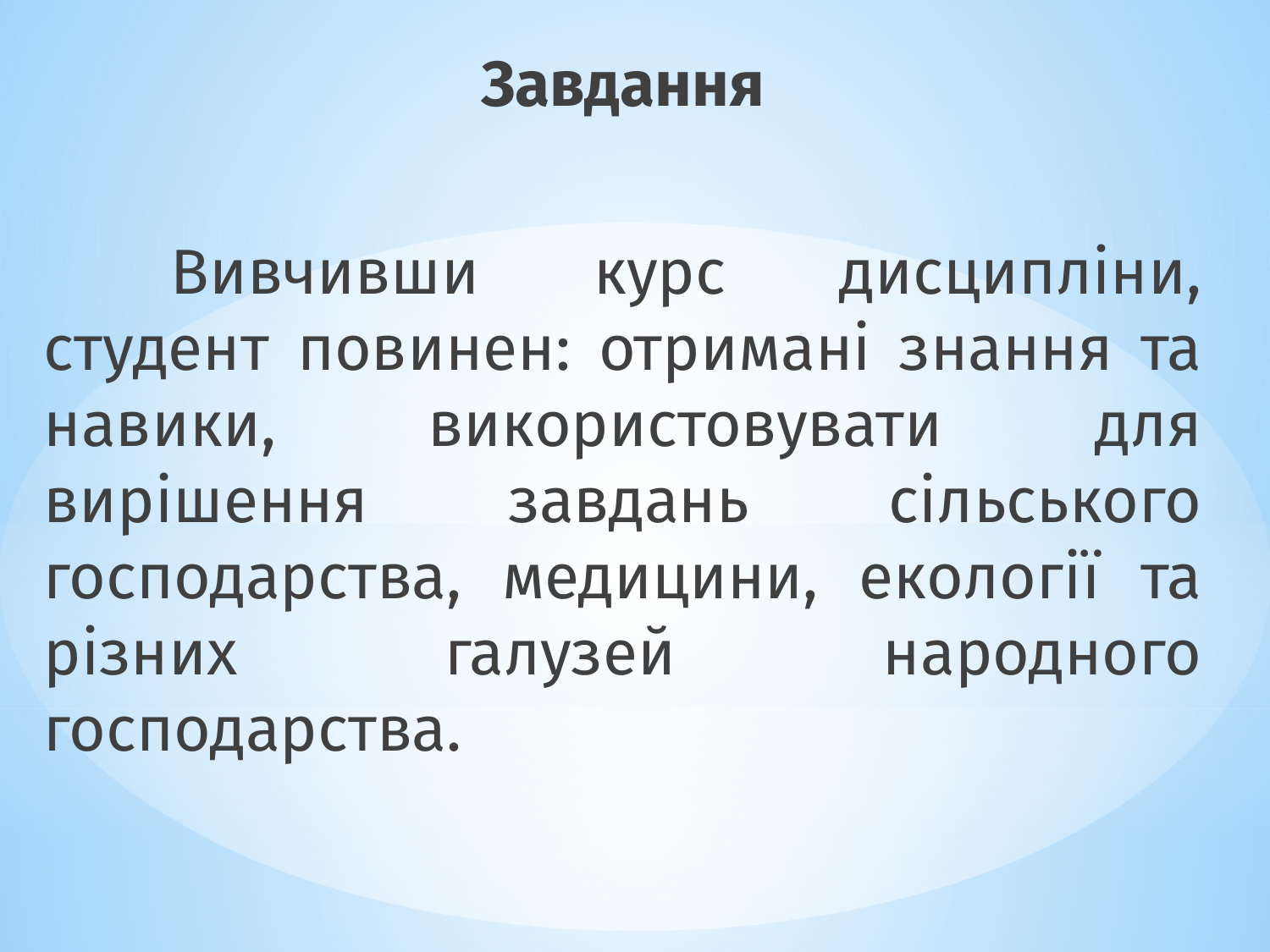

Завдання

	Вивчивши курс дисципліни, студент повинен: отримані знання та навики, використовувати для вирішення завдань сільського господарства, медицини, екології та різних галузей народного господарства.